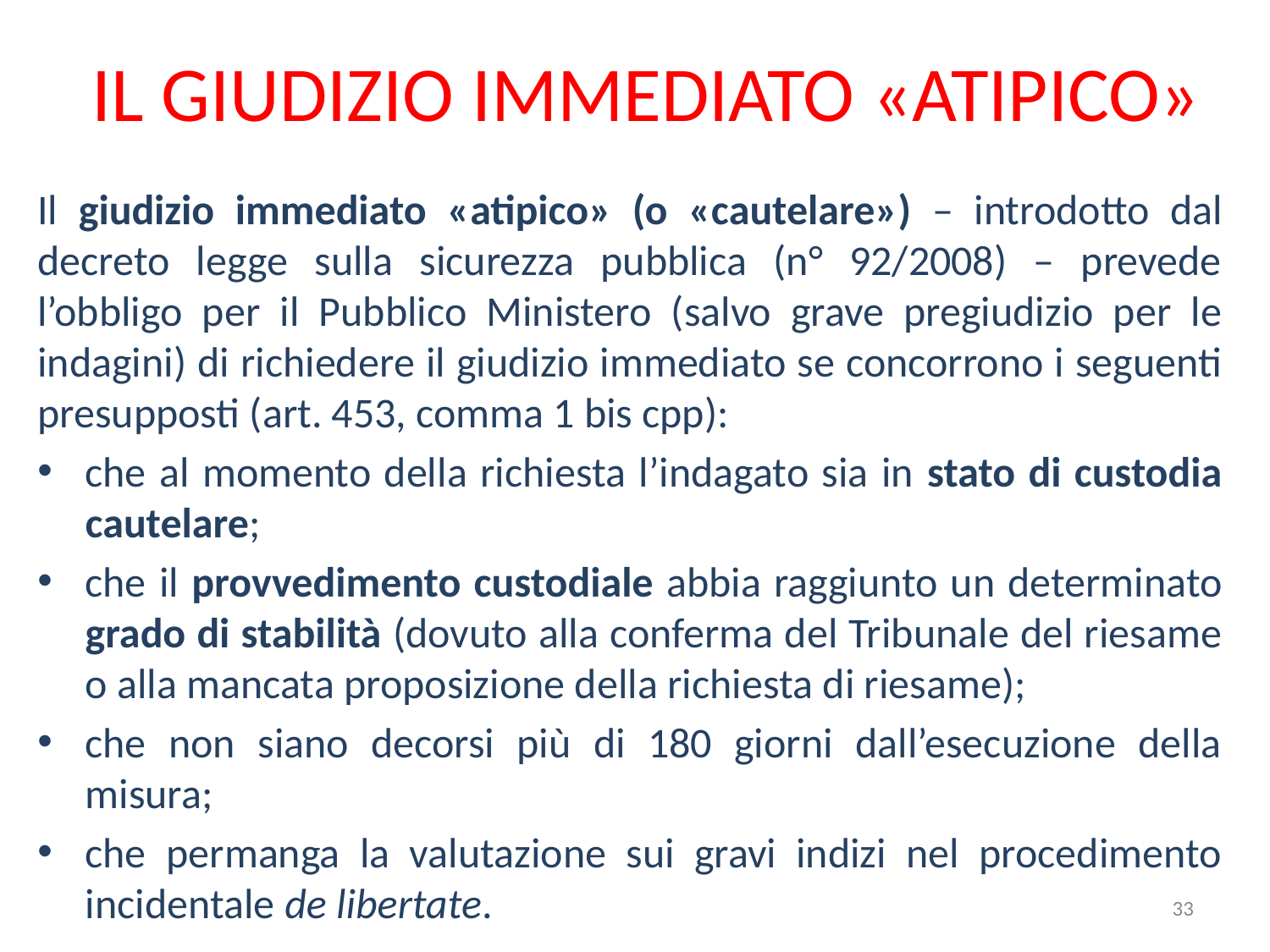

# IL GIUDIZIO IMMEDIATO «ATIPICO»
Il giudizio immediato «atipico» (o «cautelare») – introdotto dal decreto legge sulla sicurezza pubblica (n° 92/2008) – prevede l’obbligo per il Pubblico Ministero (salvo grave pregiudizio per le indagini) di richiedere il giudizio immediato se concorrono i seguenti presupposti (art. 453, comma 1 bis cpp):
che al momento della richiesta l’indagato sia in stato di custodia cautelare;
che il provvedimento custodiale abbia raggiunto un determinato grado di stabilità (dovuto alla conferma del Tribunale del riesame o alla mancata proposizione della richiesta di riesame);
che non siano decorsi più di 180 giorni dall’esecuzione della misura;
che permanga la valutazione sui gravi indizi nel procedimento incidentale de libertate.

33